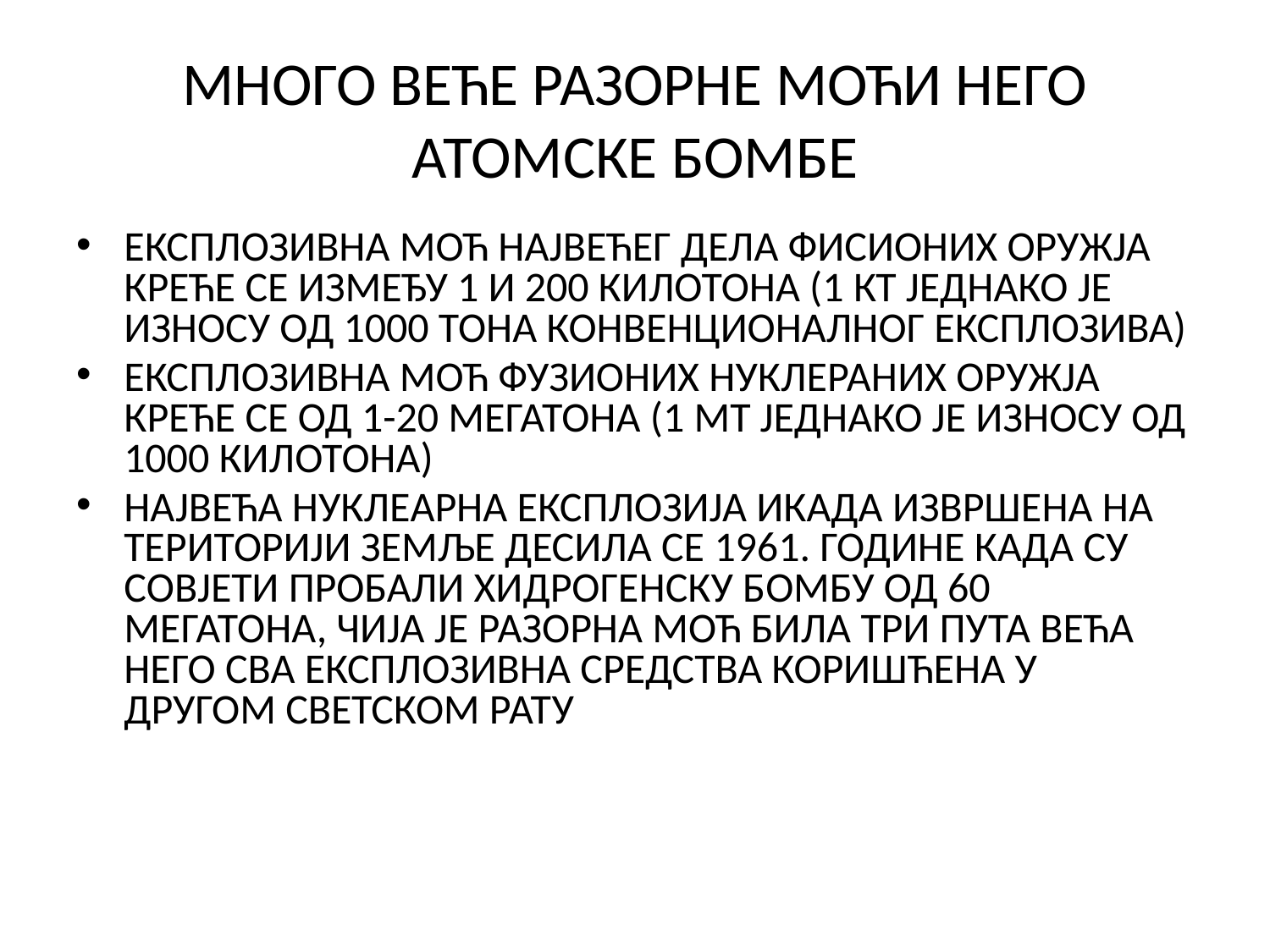

# МНОГО ВЕЋЕ РАЗОРНЕ МОЋИ НЕГО АТОМСКЕ БОМБЕ
ЕКСПЛОЗИВНА МОЋ НАЈВЕЋЕГ ДЕЛА ФИСИОНИХ ОРУЖЈА КРЕЋЕ СЕ ИЗМЕЂУ 1 И 200 КИЛОТОНА (1 КТ ЈЕДНАКО ЈЕ ИЗНОСУ ОД 1000 ТОНА КОНВЕНЦИОНАЛНОГ ЕКСПЛОЗИВА)
ЕКСПЛОЗИВНА МОЋ ФУЗИОНИХ НУКЛЕРАНИХ ОРУЖЈА КРЕЋЕ СЕ ОД 1-20 МЕГАТОНА (1 МТ ЈЕДНАКО ЈЕ ИЗНОСУ ОД 1000 КИЛОТОНА)
НАЈВЕЋА НУКЛЕАРНА ЕКСПЛОЗИЈА ИКАДА ИЗВРШЕНА НА ТЕРИТОРИЈИ ЗЕМЉЕ ДЕСИЛА СЕ 1961. ГОДИНЕ КАДА СУ СОВЈЕТИ ПРОБАЛИ ХИДРОГЕНСКУ БОМБУ ОД 60 МЕГАТОНА, ЧИЈА ЈЕ РАЗОРНА МОЋ БИЛА ТРИ ПУТА ВЕЋА НЕГО СВА ЕКСПЛОЗИВНА СРЕДСТВА КОРИШЋЕНА У ДРУГОМ СВЕТСКОМ РАТУ